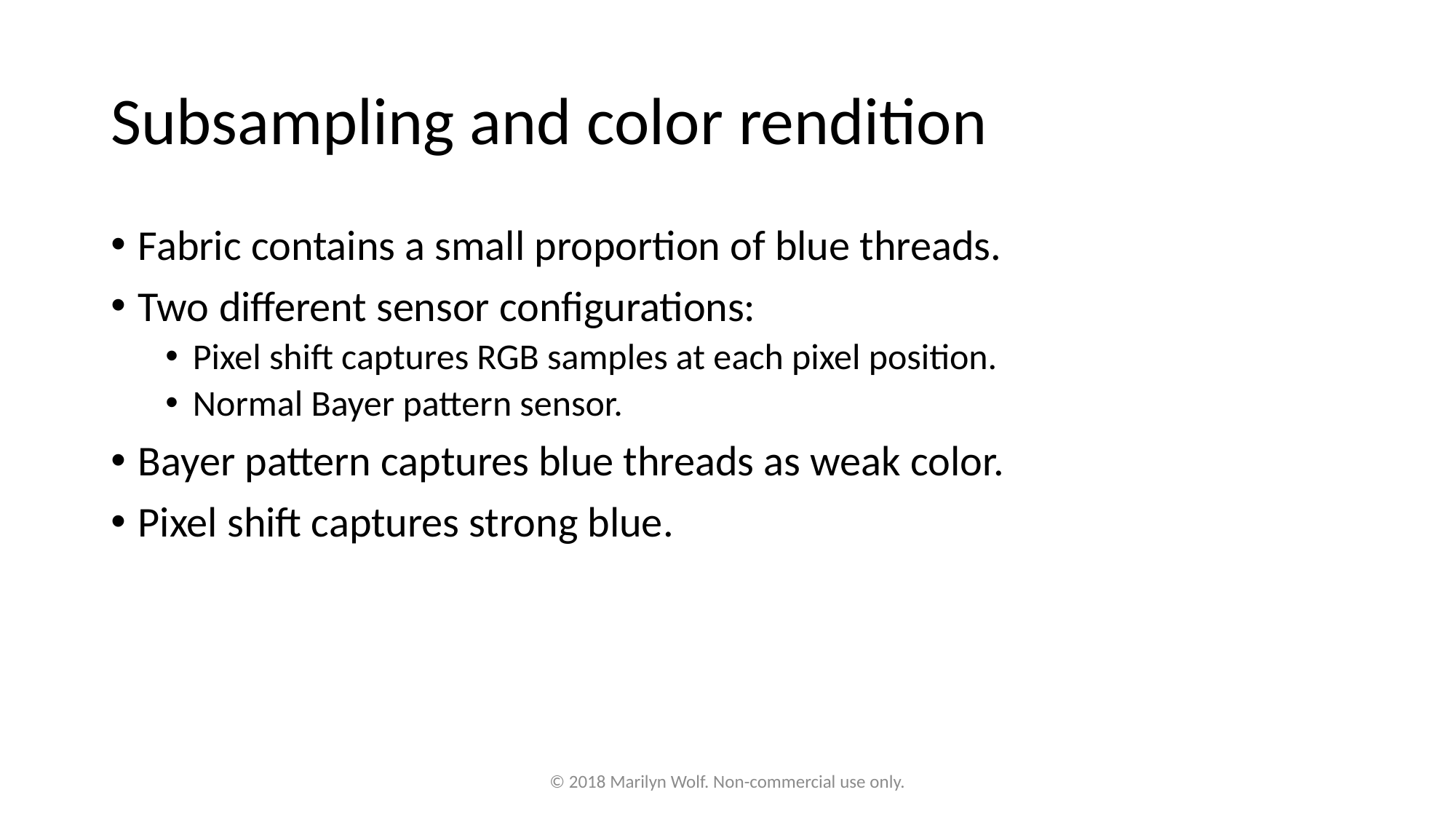

# Subsampling and color rendition
Fabric contains a small proportion of blue threads.
Two different sensor configurations:
Pixel shift captures RGB samples at each pixel position.
Normal Bayer pattern sensor.
Bayer pattern captures blue threads as weak color.
Pixel shift captures strong blue.
© 2018 Marilyn Wolf. Non-commercial use only.